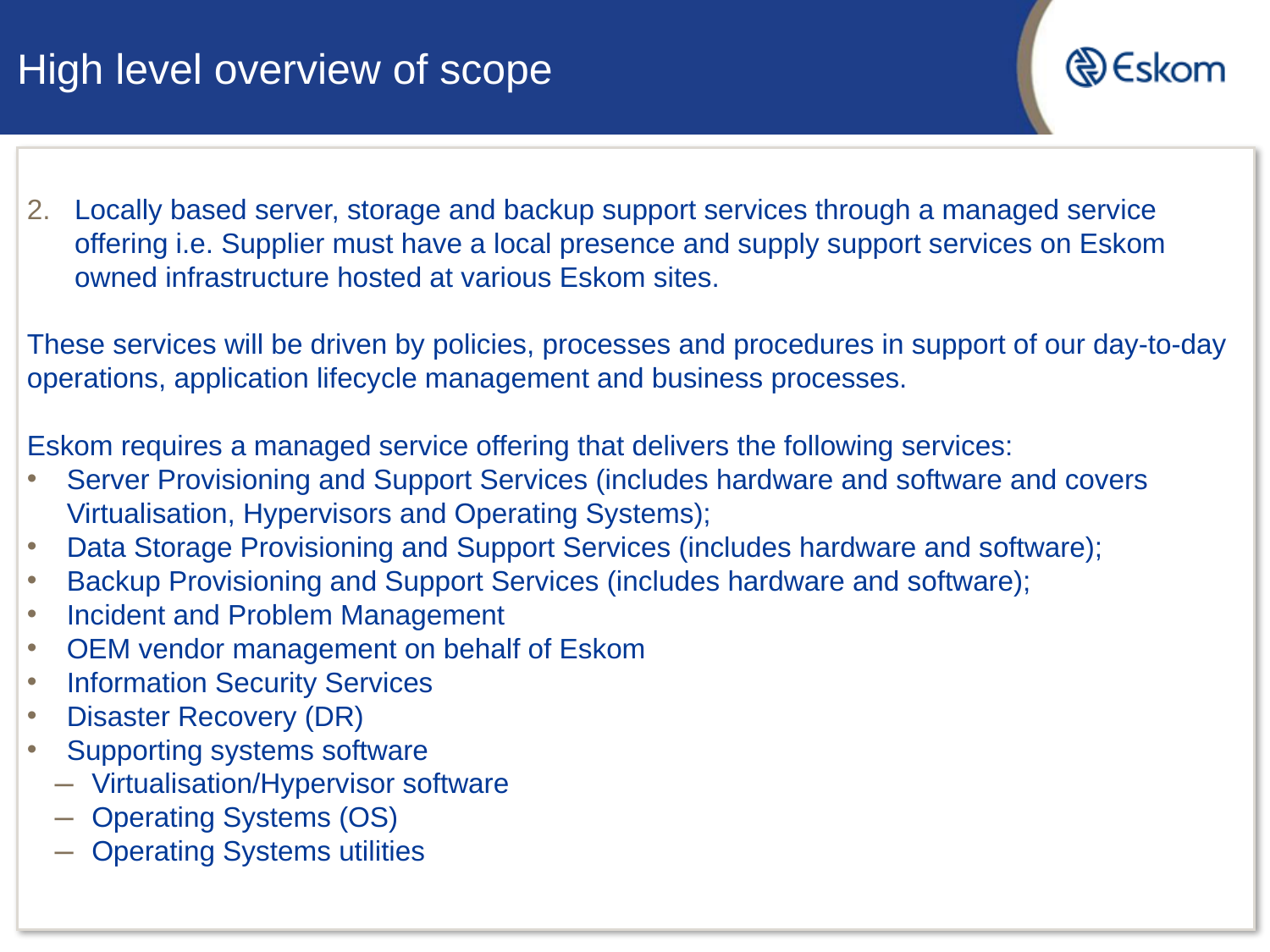

# High level overview of scope

Locally based server, storage and backup support services through a managed service offering i.e. Supplier must have a local presence and supply support services on Eskom owned infrastructure hosted at various Eskom sites.

These services will be driven by policies, processes and procedures in support of our day-to-day operations, application lifecycle management and business processes.

Eskom requires a managed service offering that delivers the following services:
Server Provisioning and Support Services (includes hardware and software and covers Virtualisation, Hypervisors and Operating Systems);
Data Storage Provisioning and Support Services (includes hardware and software);
Backup Provisioning and Support Services (includes hardware and software);
Incident and Problem Management
OEM vendor management on behalf of Eskom
Information Security Services
Disaster Recovery (DR)
Supporting systems software
Virtualisation/Hypervisor software
Operating Systems (OS)
Operating Systems utilities